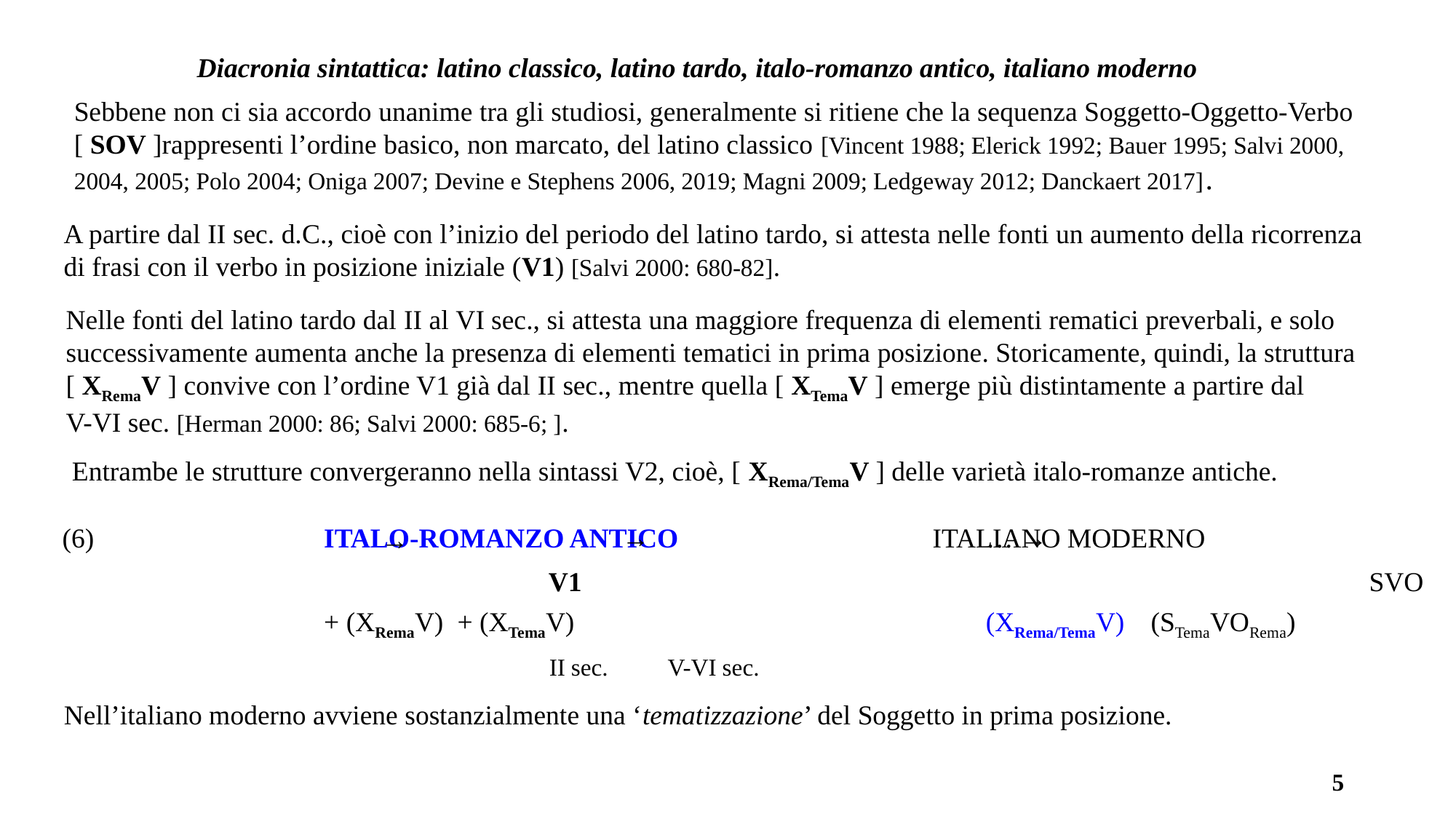

1.		Diacronia sintattica: latino classico, latino tardo, italo-romanzo antico, italiano moderno
Sebbene non ci sia accordo unanime tra gli studiosi, generalmente si ritiene che la sequenza Soggetto-Oggetto-Verbo
[ SOV ]rappresenti l’ordine basico, non marcato, del latino classico [Vincent 1988; Elerick 1992; Bauer 1995; Salvi 2000,
2004, 2005; Polo 2004; Oniga 2007; Devine e Stephens 2006, 2019; Magni 2009; Ledgeway 2012; Danckaert 2017].
A partire dal ii sec. d.C., cioè con l’inizio del periodo del latino tardo, si attesta nelle fonti un aumento della ricorrenza
di frasi con il verbo in posizione iniziale (V1) [Salvi 2000: 680-82].
Nelle fonti del latino tardo dal ii al vi sec., si attesta una maggiore frequenza di elementi rematici preverbali, e solo
successivamente aumenta anche la presenza di elementi tematici in prima posizione. Storicamente, quindi, la struttura
[ XRemaV ] convive con l’ordine V1 già dal ii sec., mentre quella [ XTemaV ] emerge più distintamente a partire dal
v-vi sec. [Herman 2000: 86; Salvi 2000: 685-6; ].
Entrambe le strutture convergeranno nella sintassi V2, cioè, [ XRema/TemaV ] delle varietà italo-romanze antiche.
(6)
latino classico				latino tardo				italo-romanzo antico

			  SOV										 V1													V2

											+ (XRemaV)  + (XTemaV) 				 (XRema/TemaV)

													 II sec.          V-VI sec.
→
… →
italiano moderno

				SVO

		(STemaVORema)
→
Nell’italiano moderno avviene sostanzialmente una ‘tematizzazione’ del Soggetto in prima posizione.
5